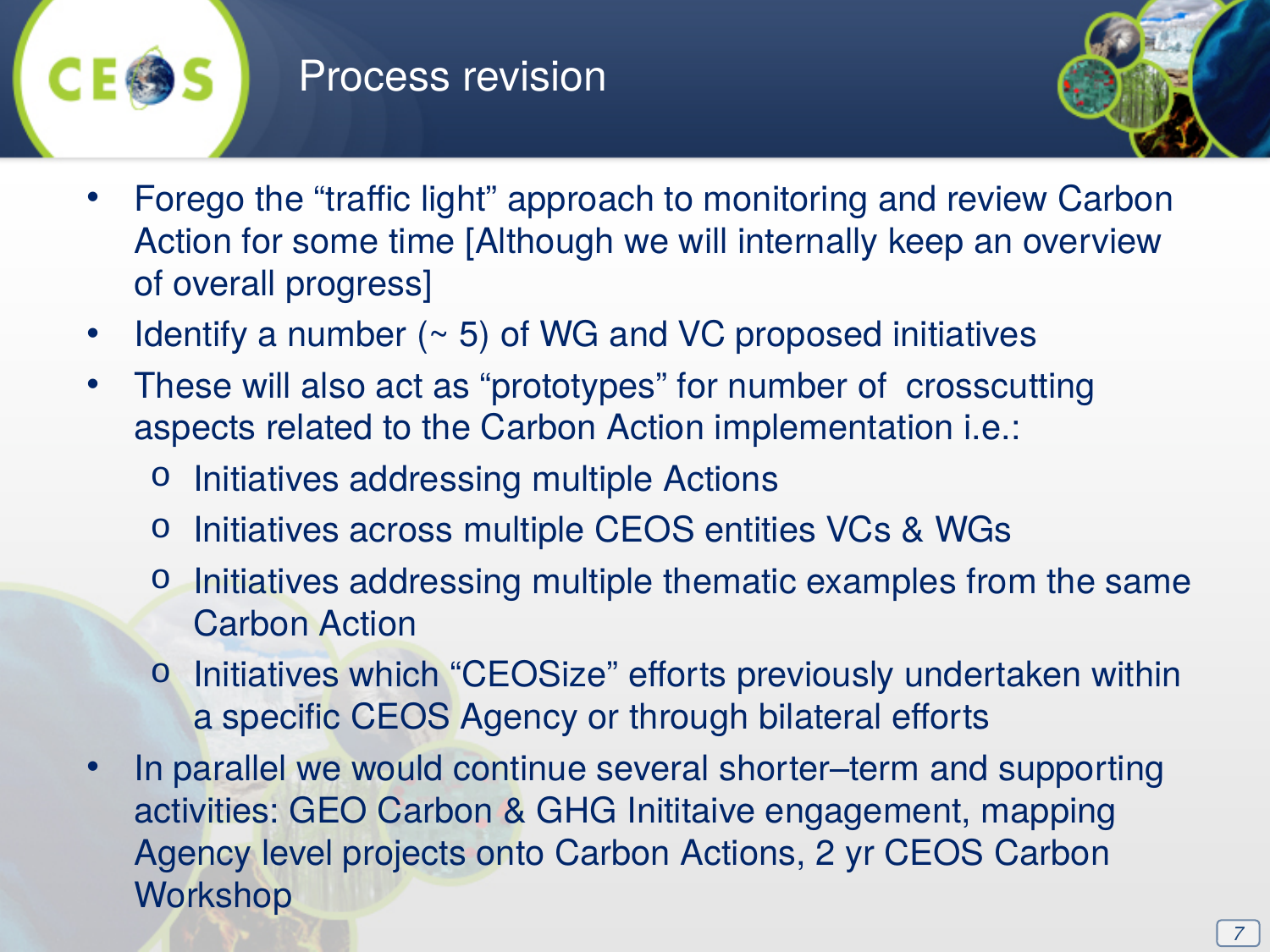

Process revision
Forego the “traffic light” approach to monitoring and review Carbon Action for some time [Although we will internally keep an overview of overall progress]
Identify a number (~ 5) of WG and VC proposed initiatives
These will also act as “prototypes” for number of  crosscutting aspects related to the Carbon Action implementation i.e.:
Initiatives addressing multiple Actions
Initiatives across multiple CEOS entities VCs & WGs
Initiatives addressing multiple thematic examples from the same Carbon Action
Initiatives which “CEOSize” efforts previously undertaken within a specific CEOS Agency or through bilateral efforts
In parallel we would continue several shorter–term and supporting activities: GEO Carbon & GHG Inititaive engagement, mapping Agency level projects onto Carbon Actions, 2 yr CEOS Carbon Workshop
7